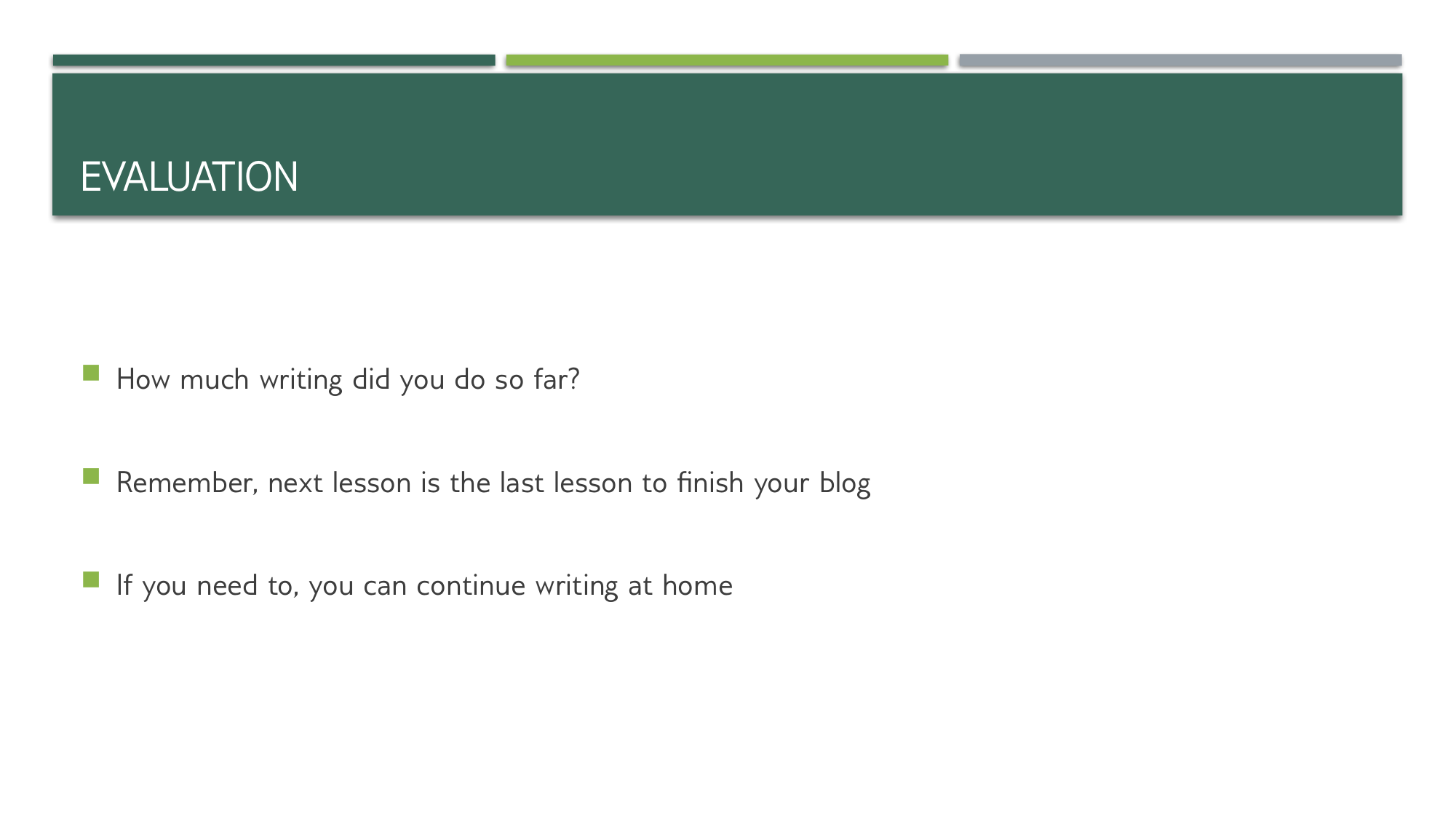

# Evaluation
How much writing did you do so far?

Remember, next lesson is the last lesson to finish your blog

If you need to, you can continue writing at home